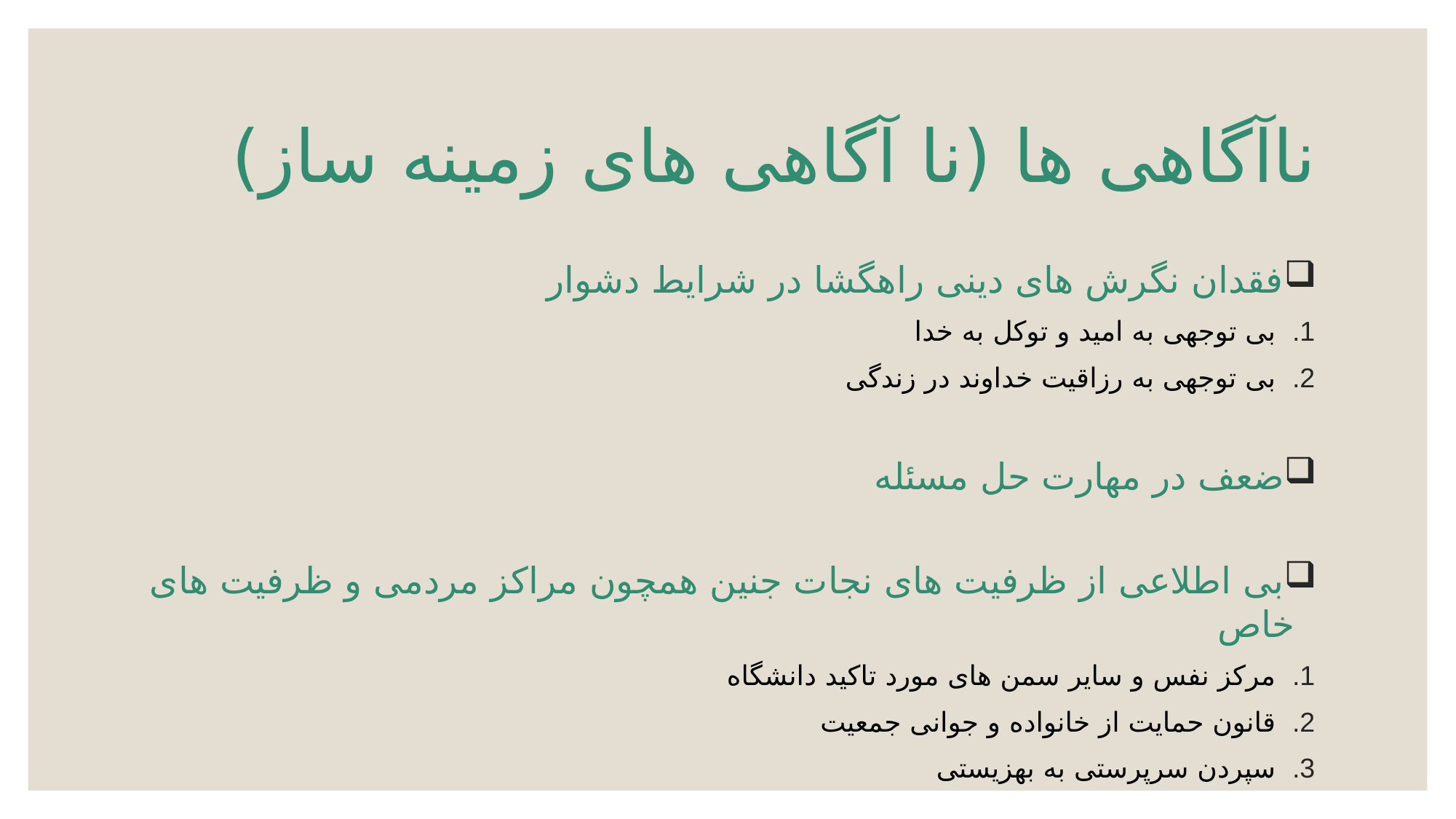

# ناآگاهی ها (نا آگاهی های زمینه ساز)
فقدان نگرش های دینی راهگشا در شرایط دشوار
بی توجهی به امید و توکل به خدا
بی توجهی به رزاقیت خداوند در زندگی

ضعف در مهارت حل مسئله

بی اطلاعی از ظرفیت های نجات جنین همچون مراکز مردمی و ظرفیت های خاص
مرکز نفس و سایر سمن های مورد تاکید دانشگاه
قانون حمایت از خانواده و جوانی جمعیت
سپردن سرپرستی به بهزیستی